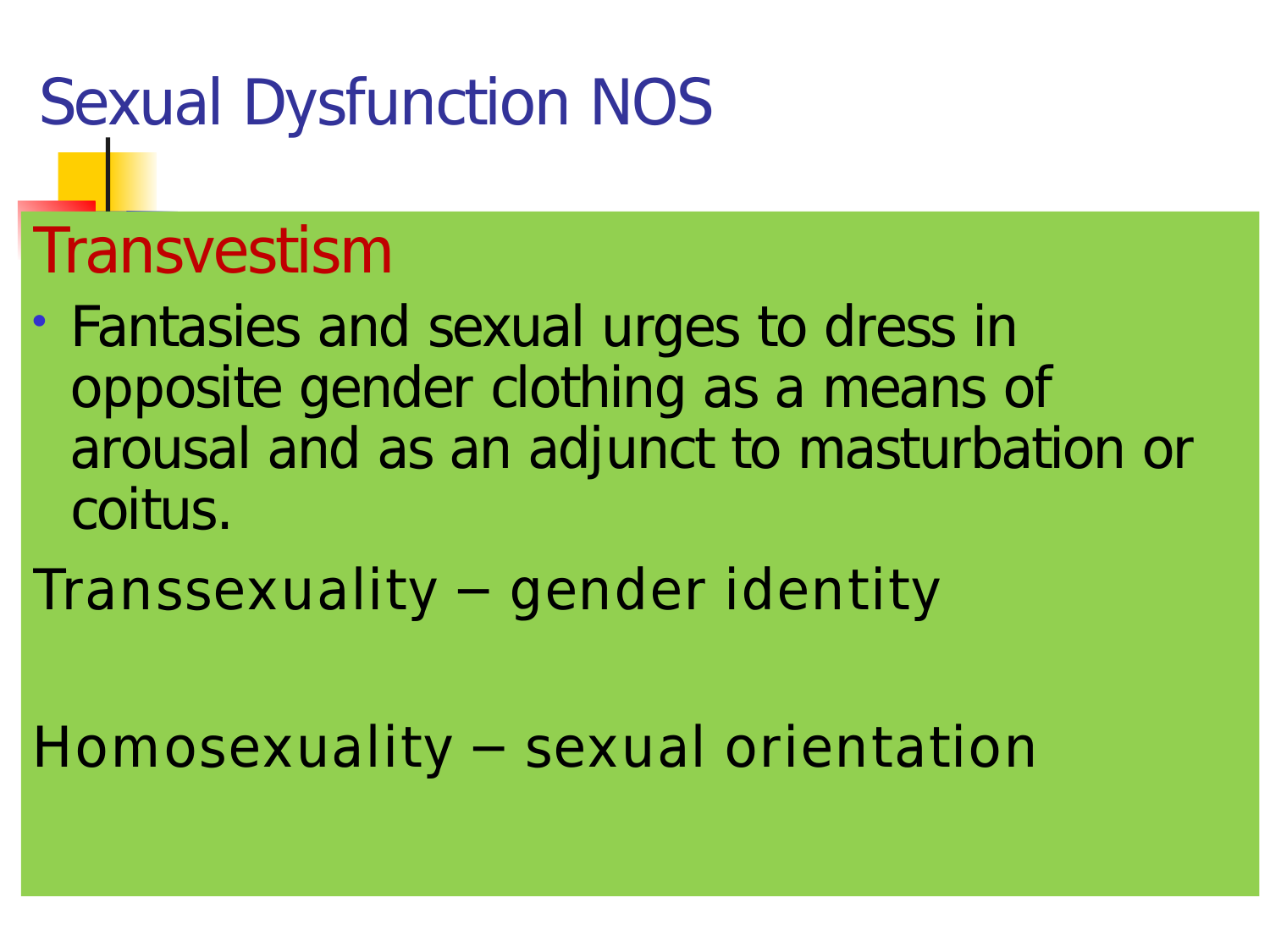

# Sexual Dysfunction NOS
Transvestism
Fantasies and sexual urges to dress in opposite gender clothing as a means of arousal and as an adjunct to masturbation or coitus.
Transsexuality – gender identity

Homosexuality – sexual orientation